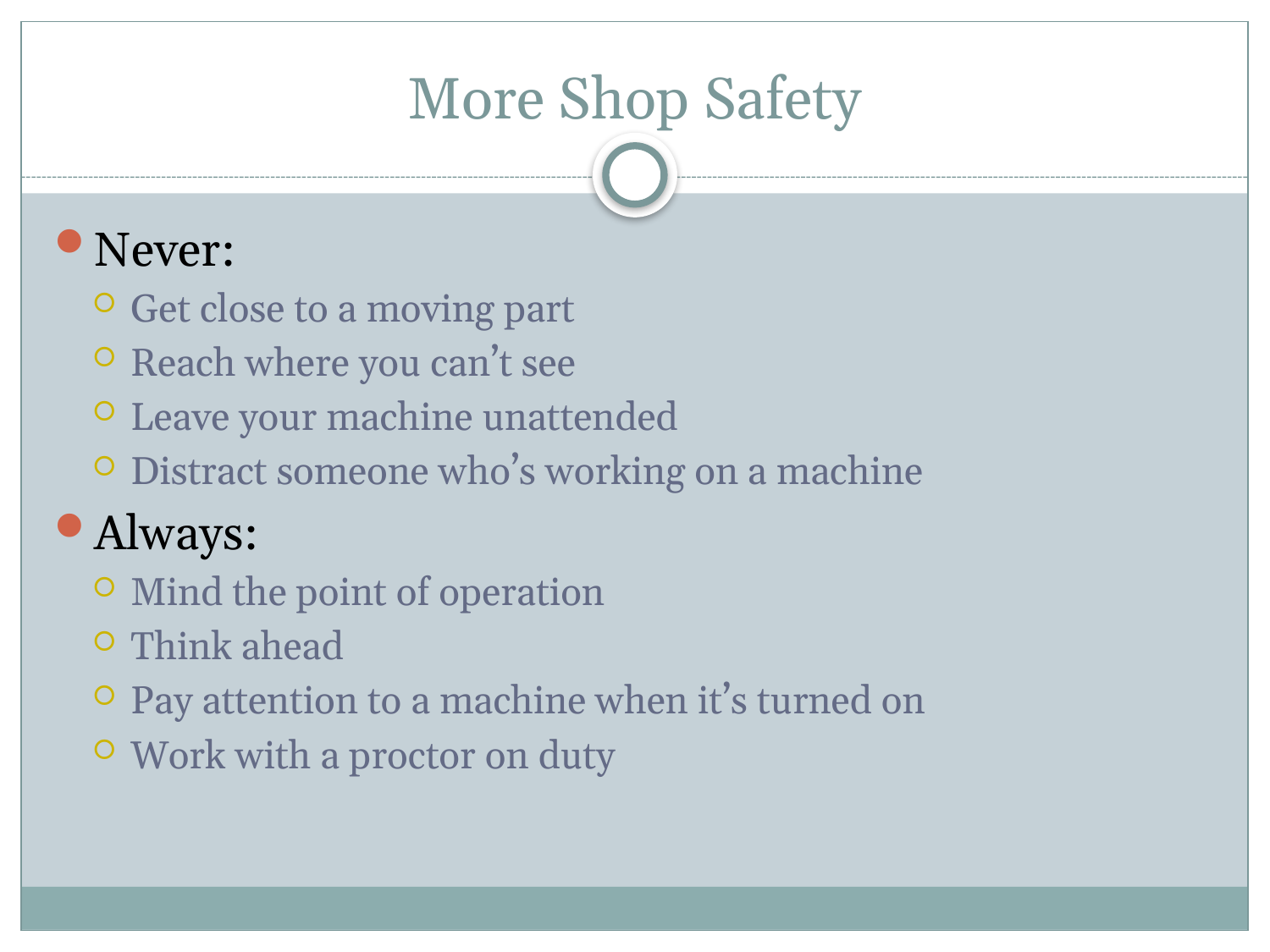

# More Shop Safety
Never:
Get close to a moving part
Reach where you can’t see
Leave your machine unattended
Distract someone who’s working on a machine
Always:
Mind the point of operation
Think ahead
Pay attention to a machine when it’s turned on
Work with a proctor on duty